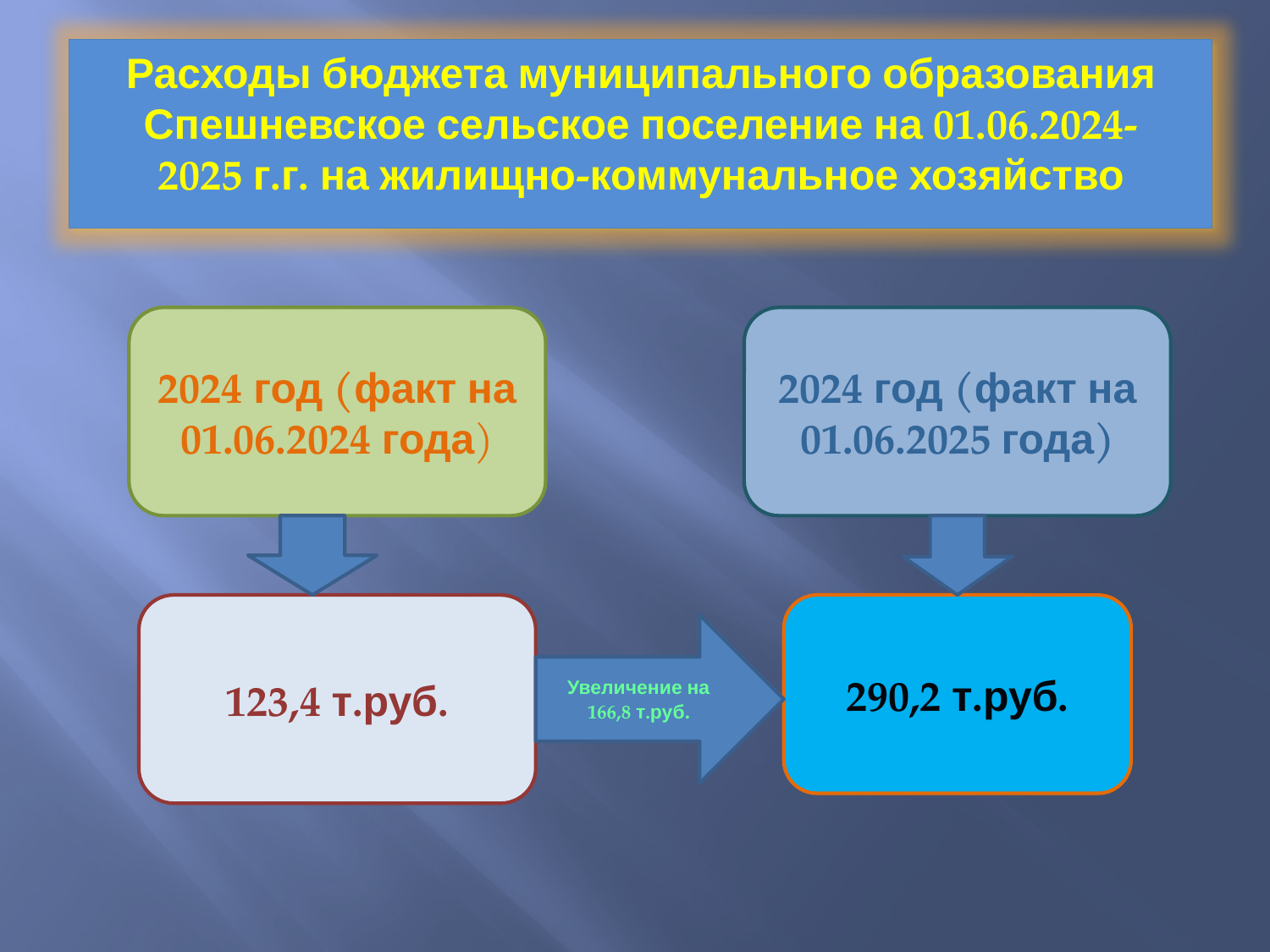

Расходы бюджета муниципального образования Спешневское сельское поселение на 01.06.2024-
2025 г.г. на жилищно-коммунальное хозяйство
2024 год (факт на 01.06.2024 года)
2024 год (факт на 01.06.2025 года)

123,4 т.руб.
290,2 т.руб.
Увеличение на 166,8 т.руб.